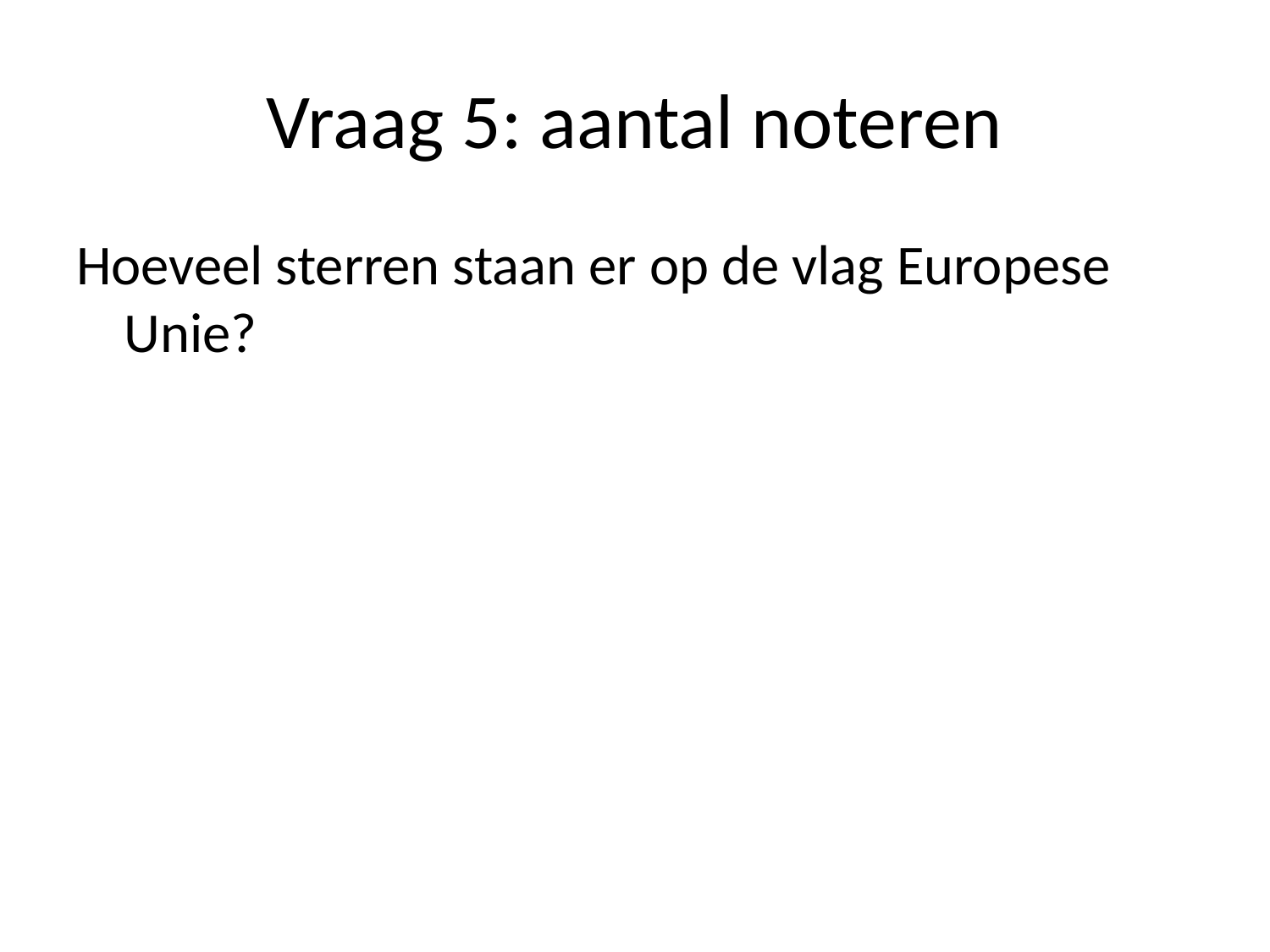

# Vraag 5: aantal noteren
Hoeveel sterren staan er op de vlag Europese Unie?